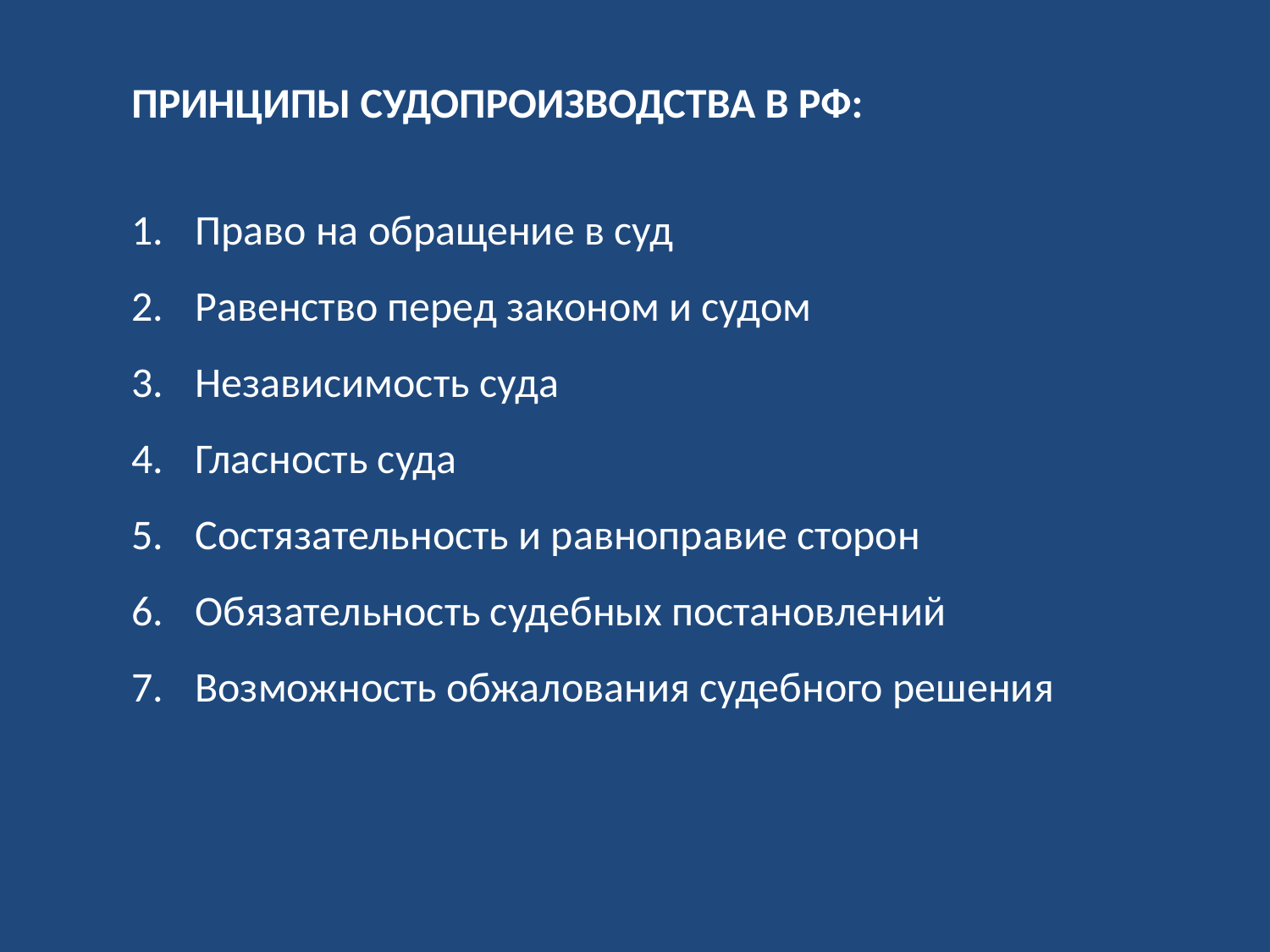

ПРИНЦИПЫ СУДОПРОИЗВОДСТВА В РФ:

Право на обращение в суд
Равенство перед законом и судом
Независимость суда
Гласность суда
Состязательность и равноправие сторон
Обязательность судебных постановлений
Возможность обжалования судебного решения